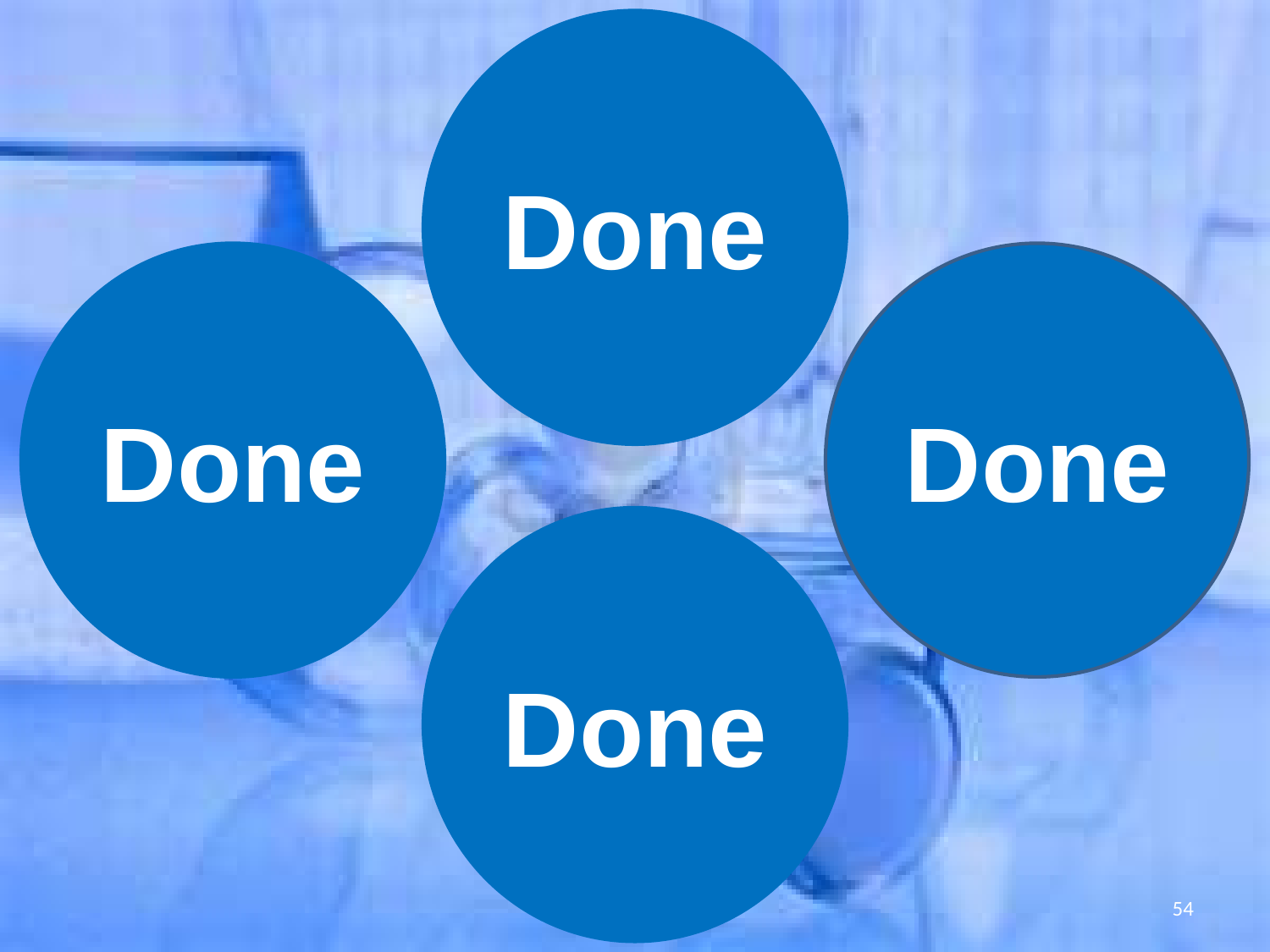

Done
Done
Treatment Procedures
Done
Done
54